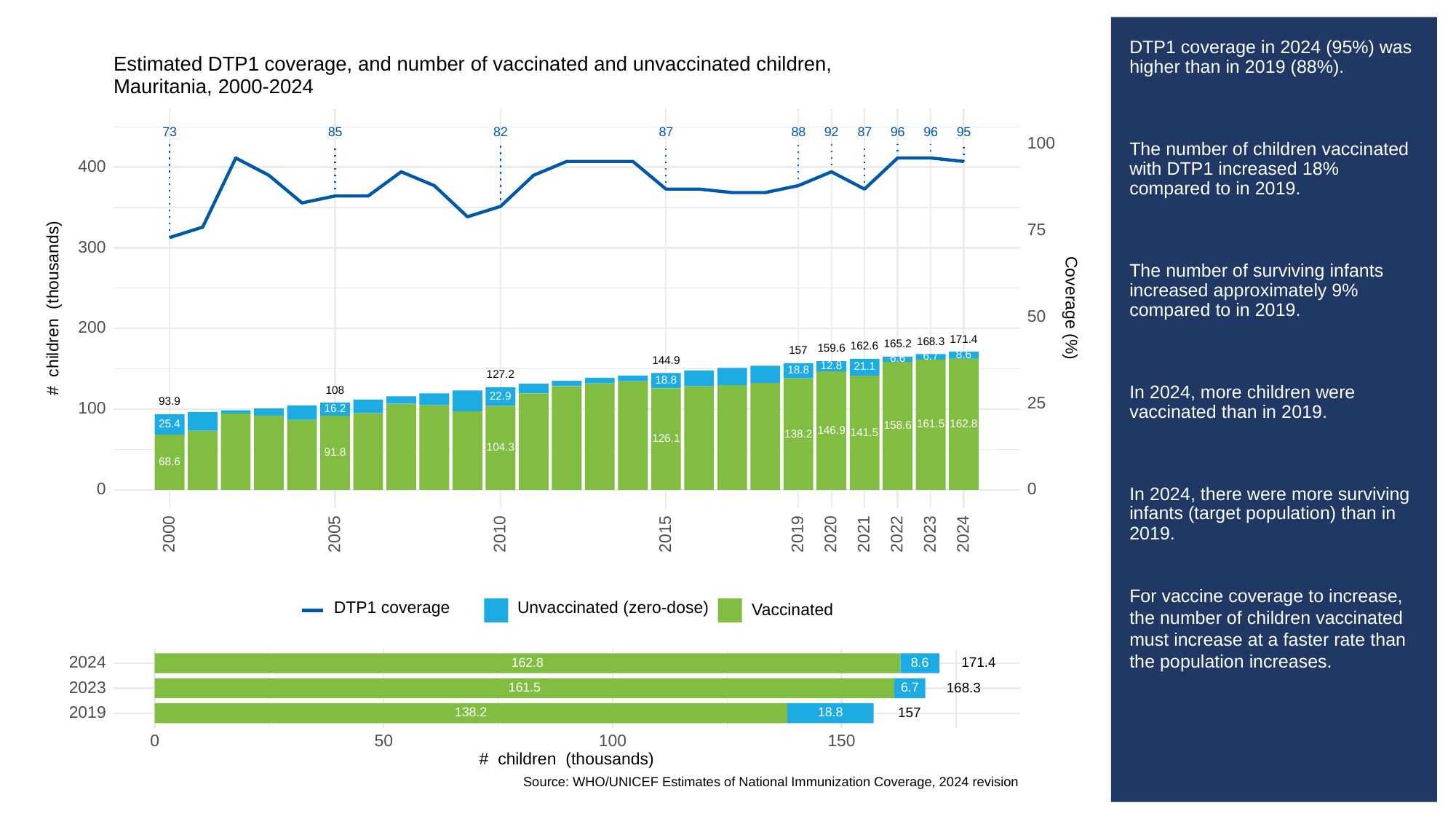

# DTP1 coverage in 2024 (95%) was higher than in 2019 (88%).

The number of children vaccinated with DTP1 increased 18% compared to in 2019.

The number of surviving infants increased approximately 9% compared to in 2019.

In 2024, more children were vaccinated than in 2019.

In 2024, there were more surviving infants (target population) than in 2019.

For vaccine coverage to increase, the number of children vaccinated must increase at a faster rate than the population increases.

Estimated DTP1 coverage, and number of vaccinated and unvaccinated children,
Mauritania, 2000-2024

73
85
82
87
88
92
87
96
96
95
100

400

75
300

#  children  (thousands)
Coverage (%)
50
200

171.4
168.3
165.2
162.6
159.6
157
8.6

6.7

6.6

144.9

12.8
21.1

18.8

127.2

18.8

108

22.9

25
93.9

100

16.2

162.8
25.4
161.5
158.6
146.9
141.5
138.2

126.1
104.3
91.8

68.6
0
0

2023
2000
2005
2010
2015
2019
2020
2021
2022
2024

Unvaccinated (zero-dose)
DTP1 coverage
Vaccinated

2024
171.4
162.8
8.6

2023
168.3
161.5
6.7

2019
157
138.2
18.8

0
50
100
150
#  children  (thousands)
Source: WHO/UNICEF Estimates of National Immunization Coverage, 2024 revision